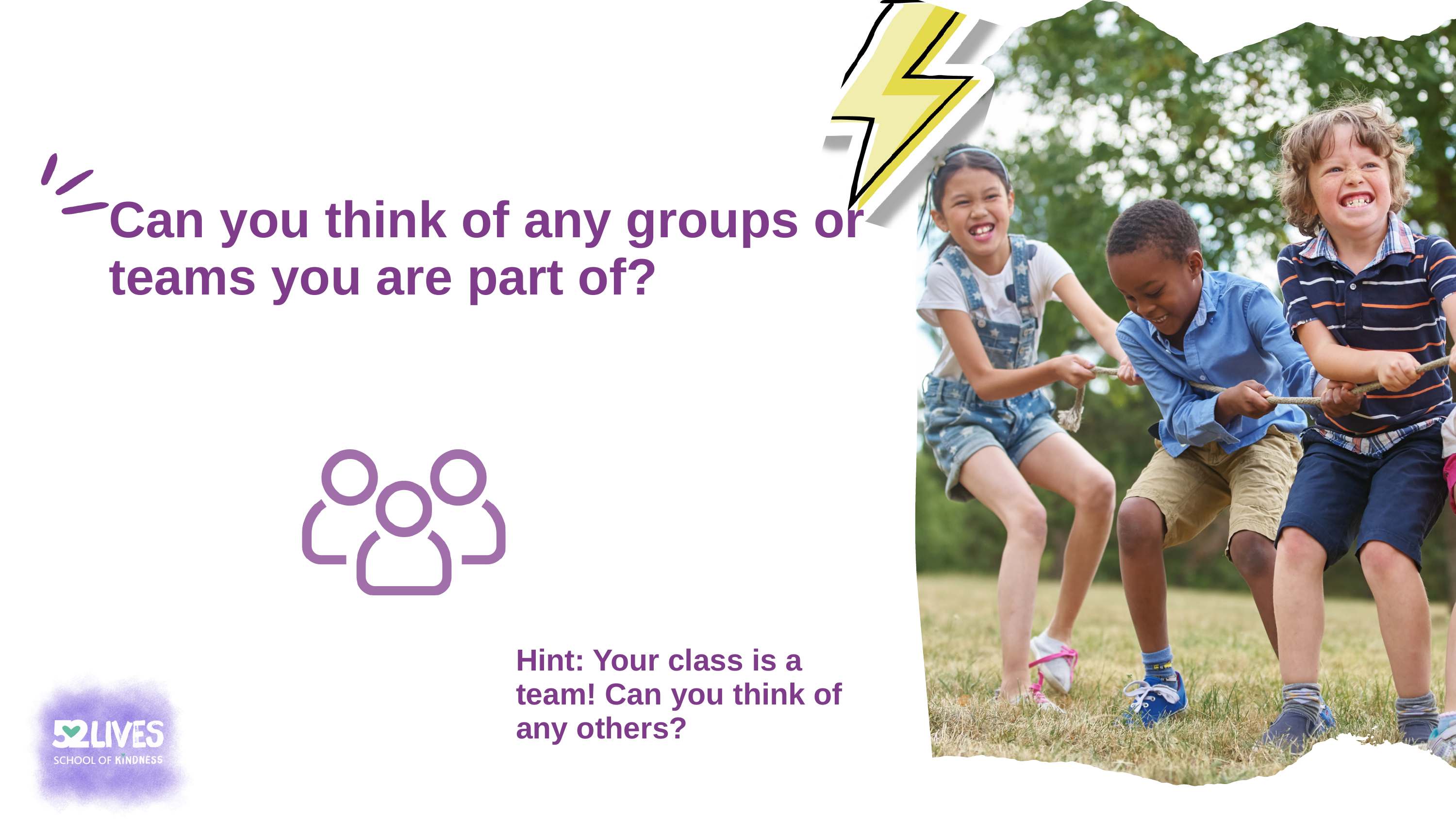

Can you think of any groups or teams you are part of?

Hint: Your class is a team! Can you think of any others?